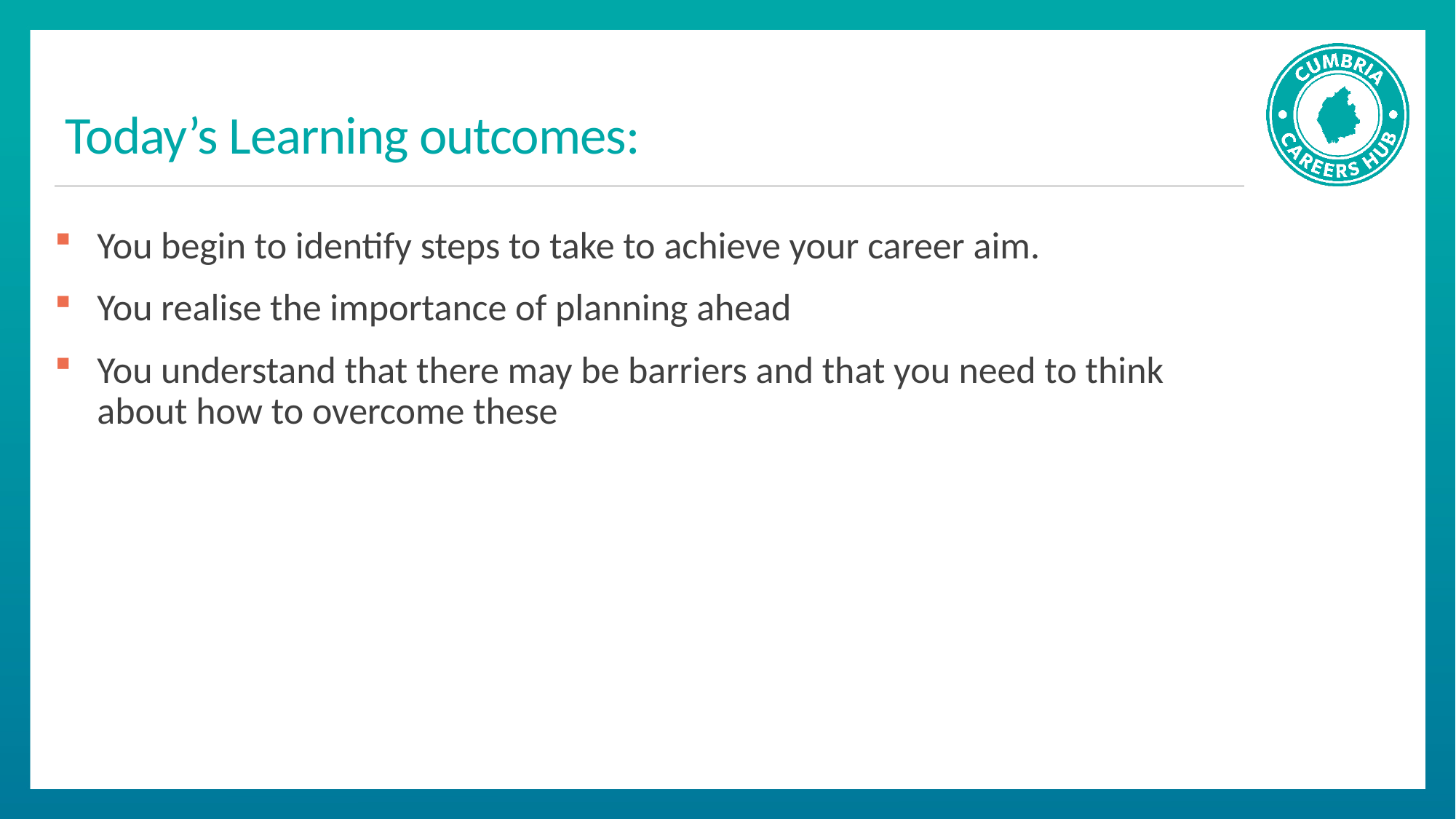

# Today’s Learning outcomes:
You begin to identify steps to take to achieve your career aim.
You realise the importance of planning ahead
You understand that there may be barriers and that you need to think about how to overcome these